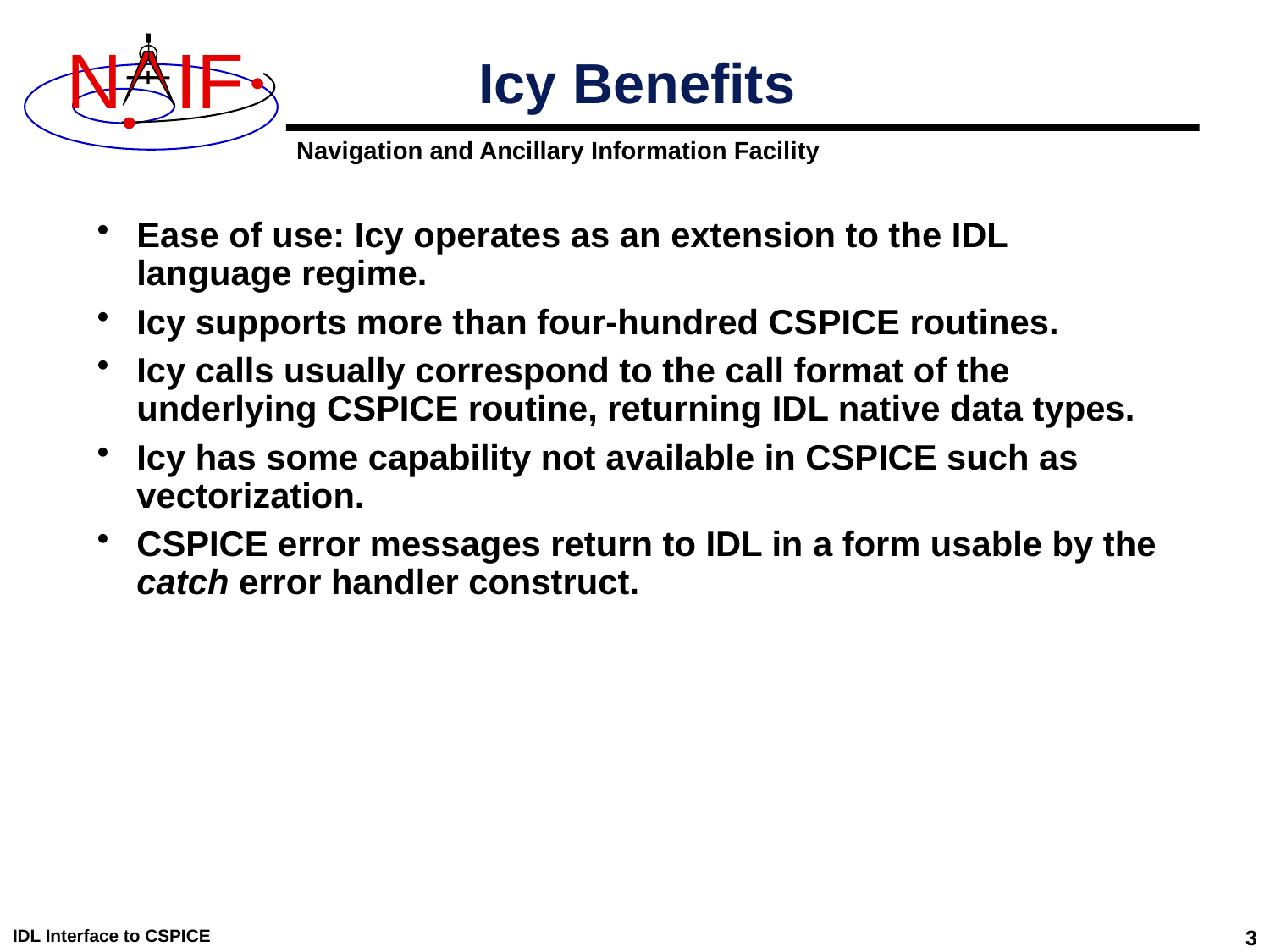

# Icy Benefits
Ease of use: Icy operates as an extension to the IDL language regime.
Icy supports more than four-hundred CSPICE routines.
Icy calls usually correspond to the call format of the underlying CSPICE routine, returning IDL native data types.
Icy has some capability not available in CSPICE such as vectorization.
CSPICE error messages return to IDL in a form usable by the catch error handler construct.
IDL Interface to CSPICE
3